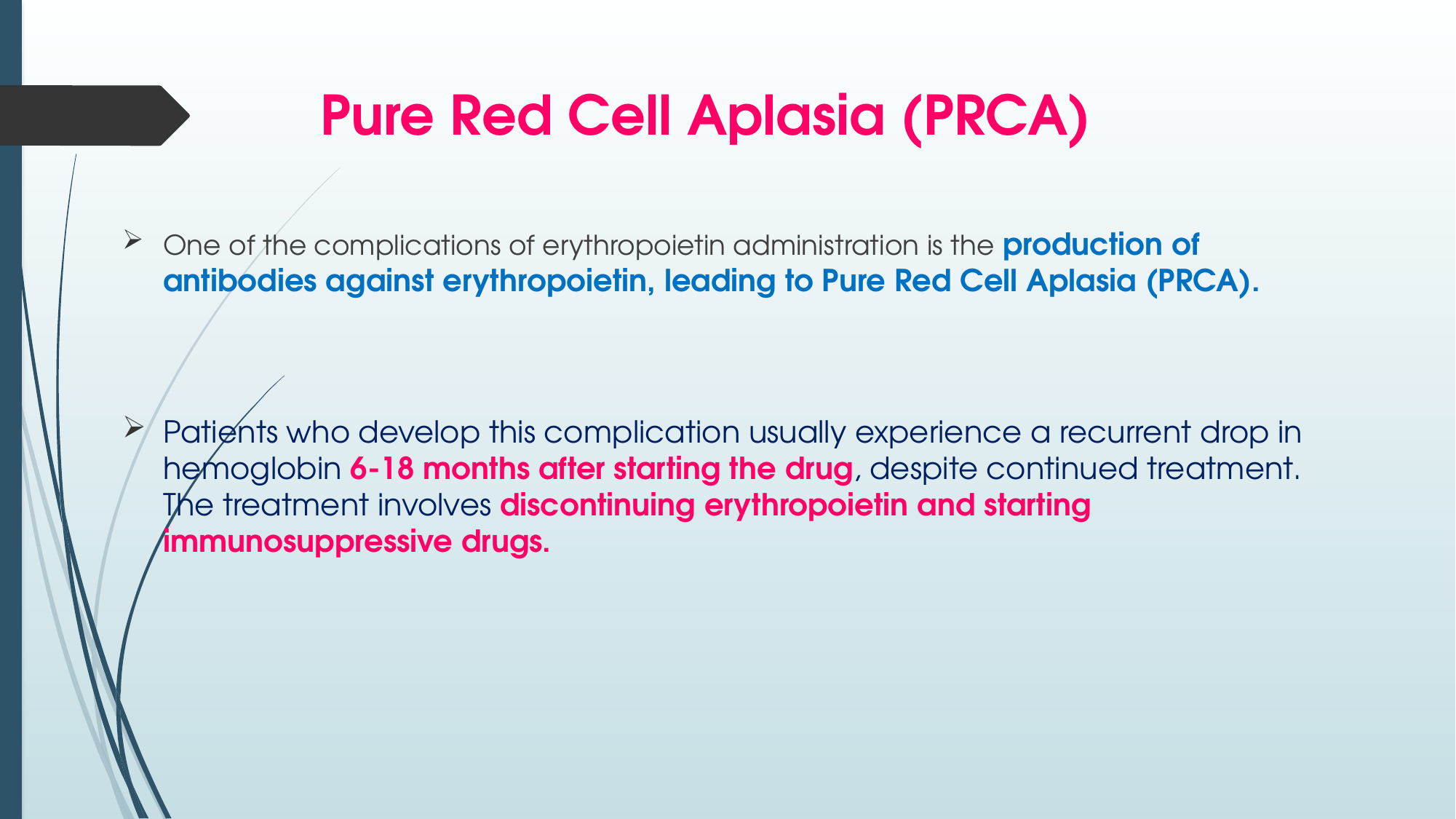

# Pure Red Cell Aplasia (PRCA)

One of the complications of erythropoietin administration is the production of antibodies against erythropoietin, leading to Pure Red Cell Aplasia (PRCA).

Patients who develop this complication usually experience a recurrent drop in hemoglobin 6-18 months after starting the drug, despite continued treatment. The treatment involves discontinuing erythropoietin and starting immunosuppressive drugs.